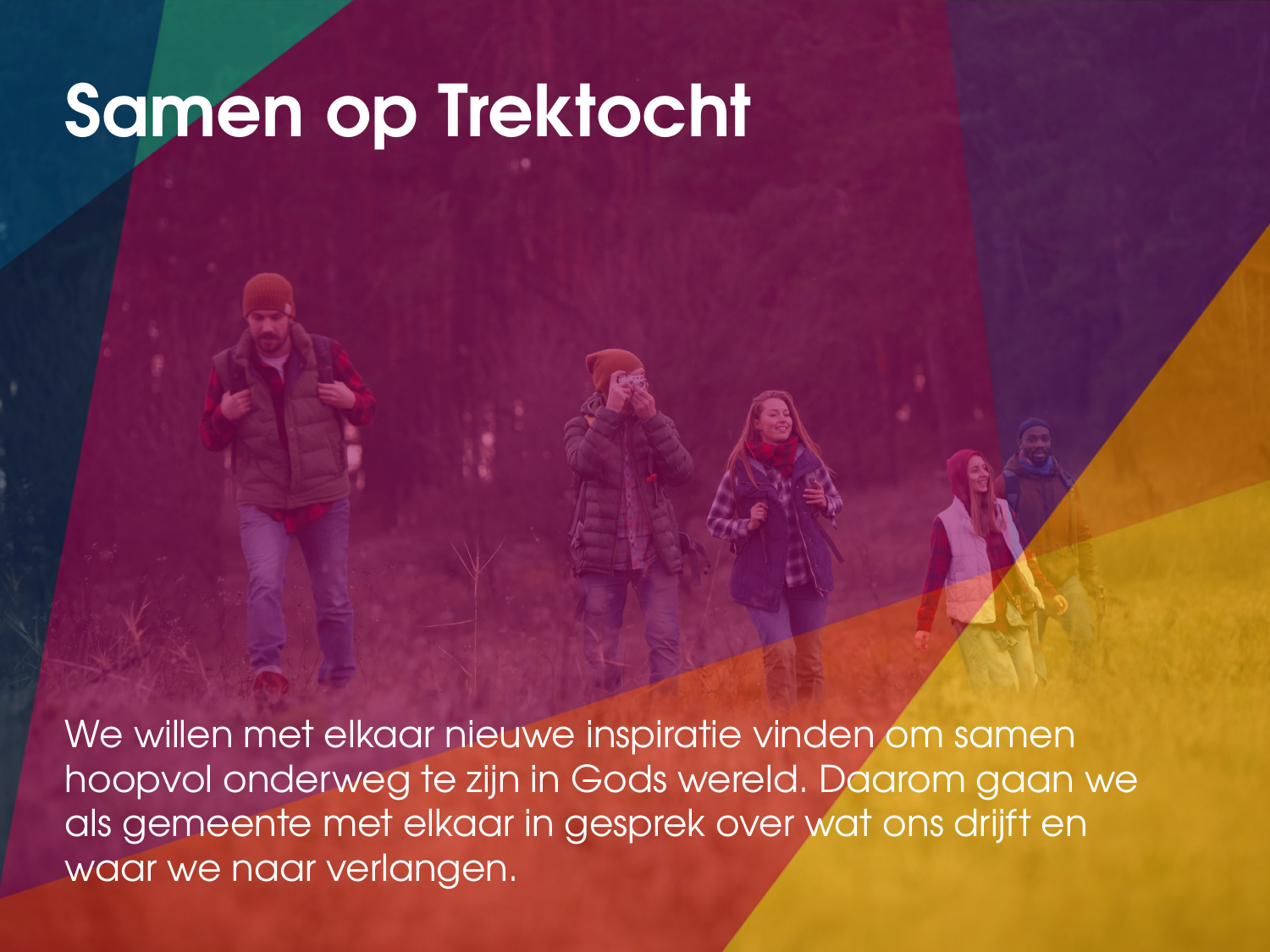

Samen op Trektocht
We willen met elkaar nieuwe inspiratie vinden om samen hoopvol onderweg te zijn in Gods wereld. Daarom gaan we als gemeente met elkaar in gesprek over wat ons drijft en waar we naar verlangen.